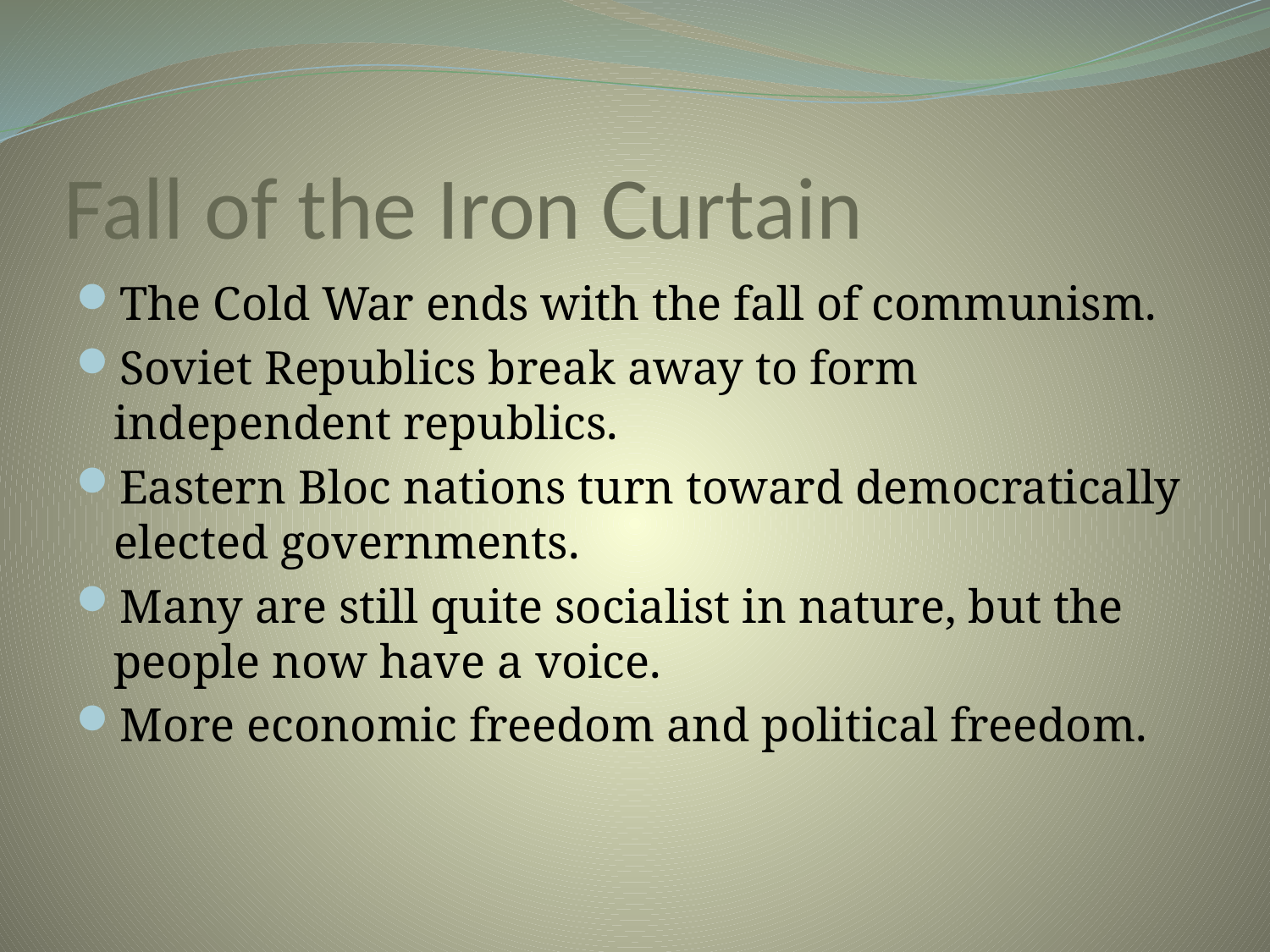

# Fall of the Iron Curtain
The Cold War ends with the fall of communism.
Soviet Republics break away to form independent republics.
Eastern Bloc nations turn toward democratically elected governments.
Many are still quite socialist in nature, but the people now have a voice.
More economic freedom and political freedom.